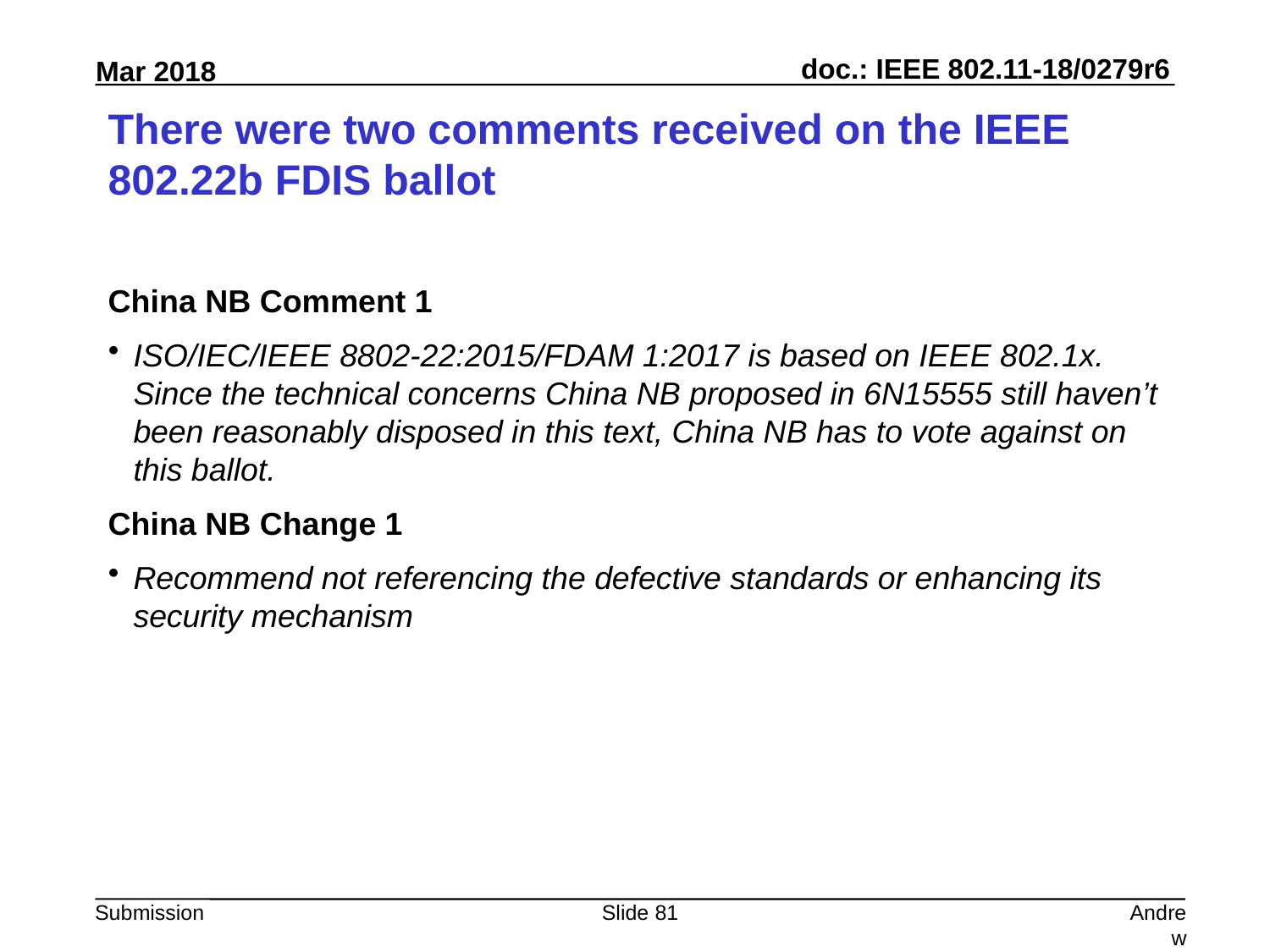

# There were two comments received on the IEEE 802.22b FDIS ballot
China NB Comment 1
ISO/IEC/IEEE 8802-22:2015/FDAM 1:2017 is based on IEEE 802.1x. Since the technical concerns China NB proposed in 6N15555 still haven’t been reasonably disposed in this text, China NB has to vote against on this ballot.
China NB Change 1
Recommend not referencing the defective standards or enhancing its security mechanism
Slide 81
Andrew Myles, Cisco